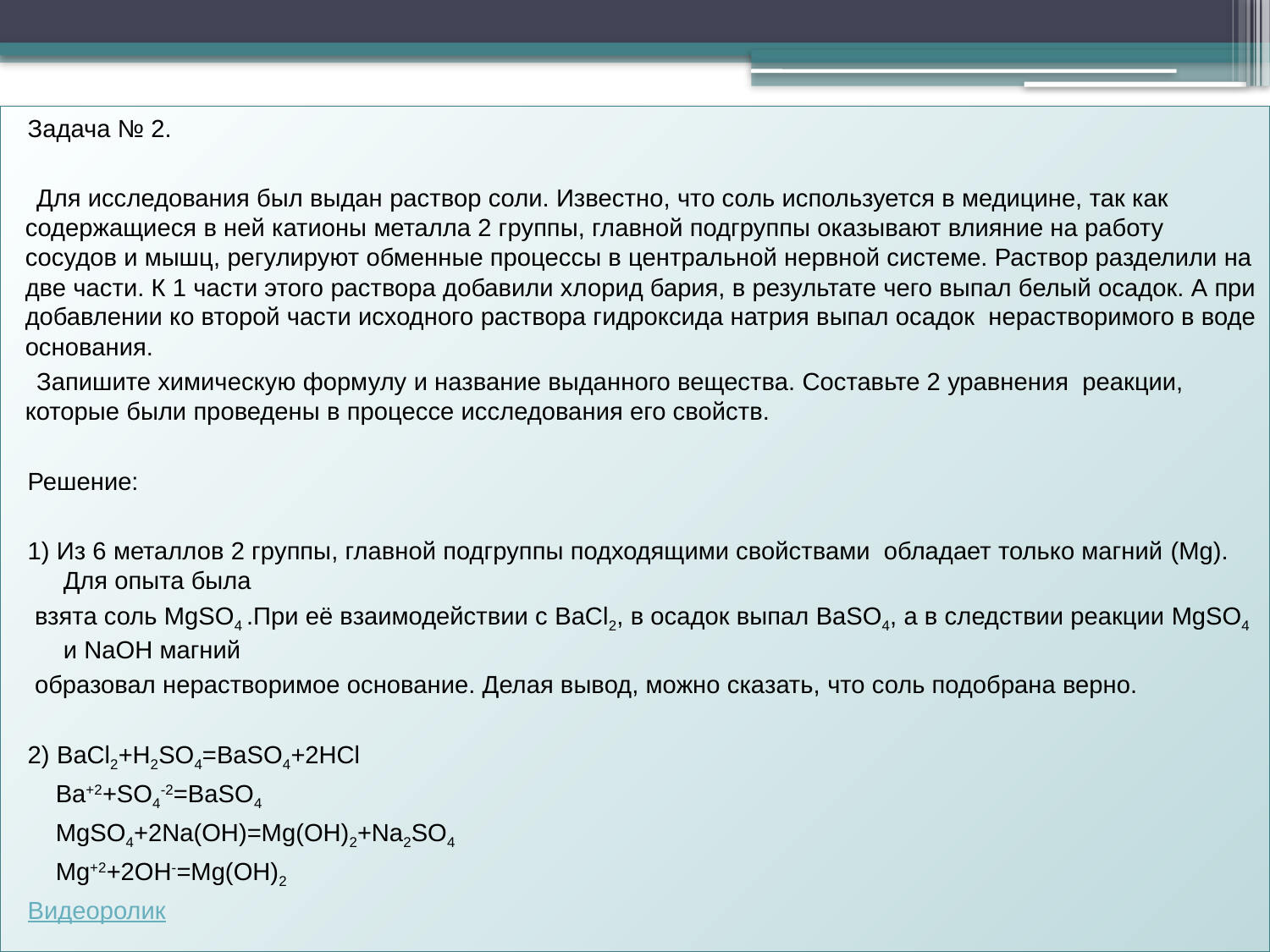

Задача № 2.

Для исследования был выдан раствор соли. Известно, что соль используется в медицине, так как содержащиеся в ней катионы металла 2 группы, главной подгруппы оказывают влияние на работу сосудов и мышц, регулируют обменные процессы в центральной нервной системе. Раствор разделили на две части. К 1 части этого раствора добавили хлорид бария, в результате чего выпал белый осадок. А при добавлении ко второй части исходного раствора гидроксида натрия выпал осадок  нерастворимого в воде основания.
Запишите химическую формулу и название выданного вещества. Составьте 2 уравнения  реакции, которые были проведены в процессе исследования его свойств.

Решение:

1) Из 6 металлов 2 группы, главной подгруппы подходящими свойствами  обладает только магний (Mg). Для опыта была
 взята соль MgSO4 .При её взаимодействии с BaCl2, в осадок выпал BaSO4, а в следствии реакции MgSO4 и NaOH магний
 образовал нерастворимое основание. Делая вывод, можно сказать, что соль подобрана верно.

2) BaCl2+H2SO4=BaSO4+2HCl
    Ba+2+SO4-2=BaSO4
    MgSO4+2Na(OH)=Mg(OH)2+Na2SO4
    Mg+2+2OH-=Mg(OH)2
Видеоролик